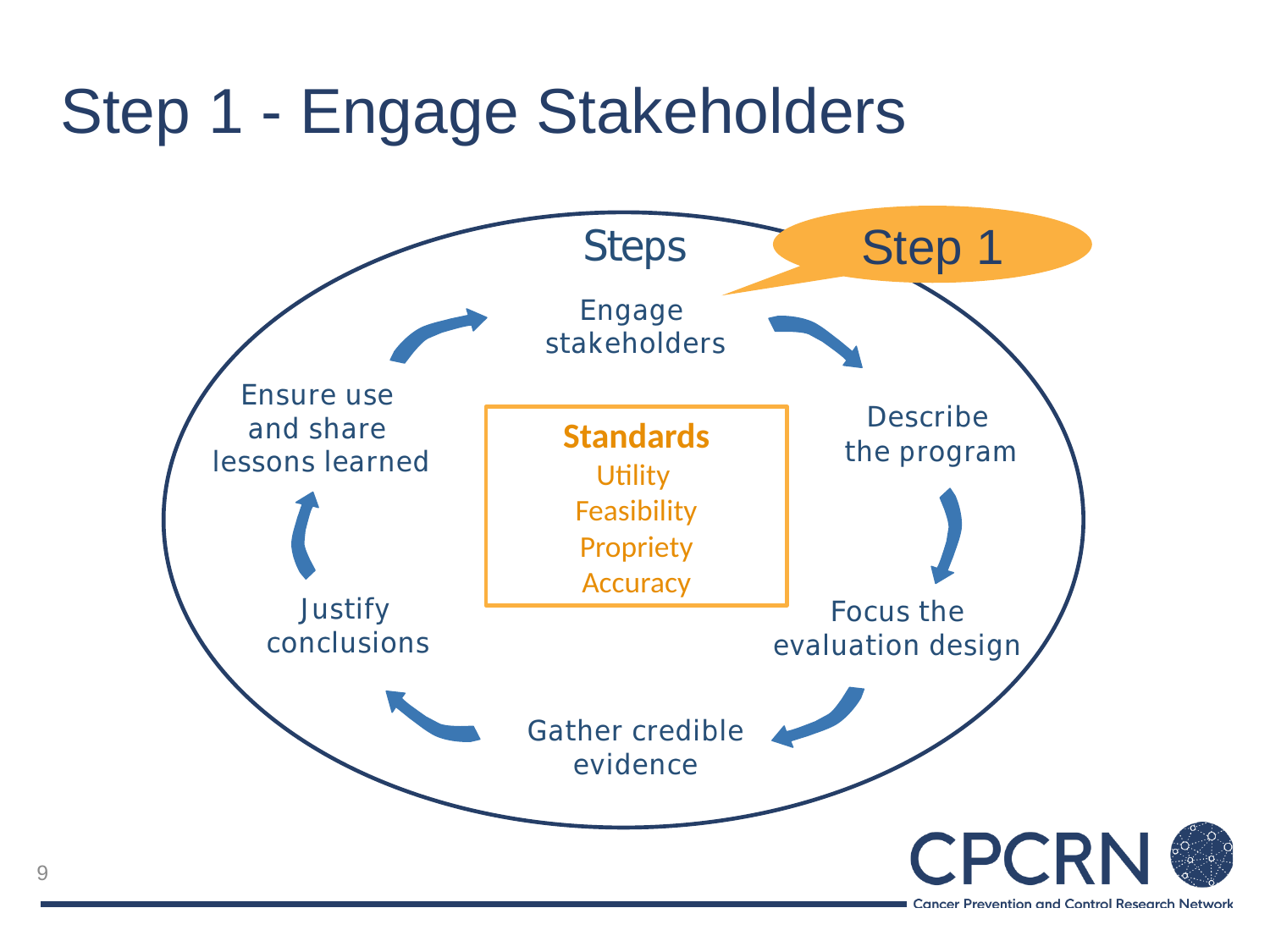

# Step 1 - Engage Stakeholders
Step 1

Steps
Engage
stakeholders

Ensure use
and share
lessons learned
Describe
the program
Standards
Utility
Feasibility
Propriety
Accuracy

Justify
conclusions
Focus the evaluation design

Gather credible evidence
9